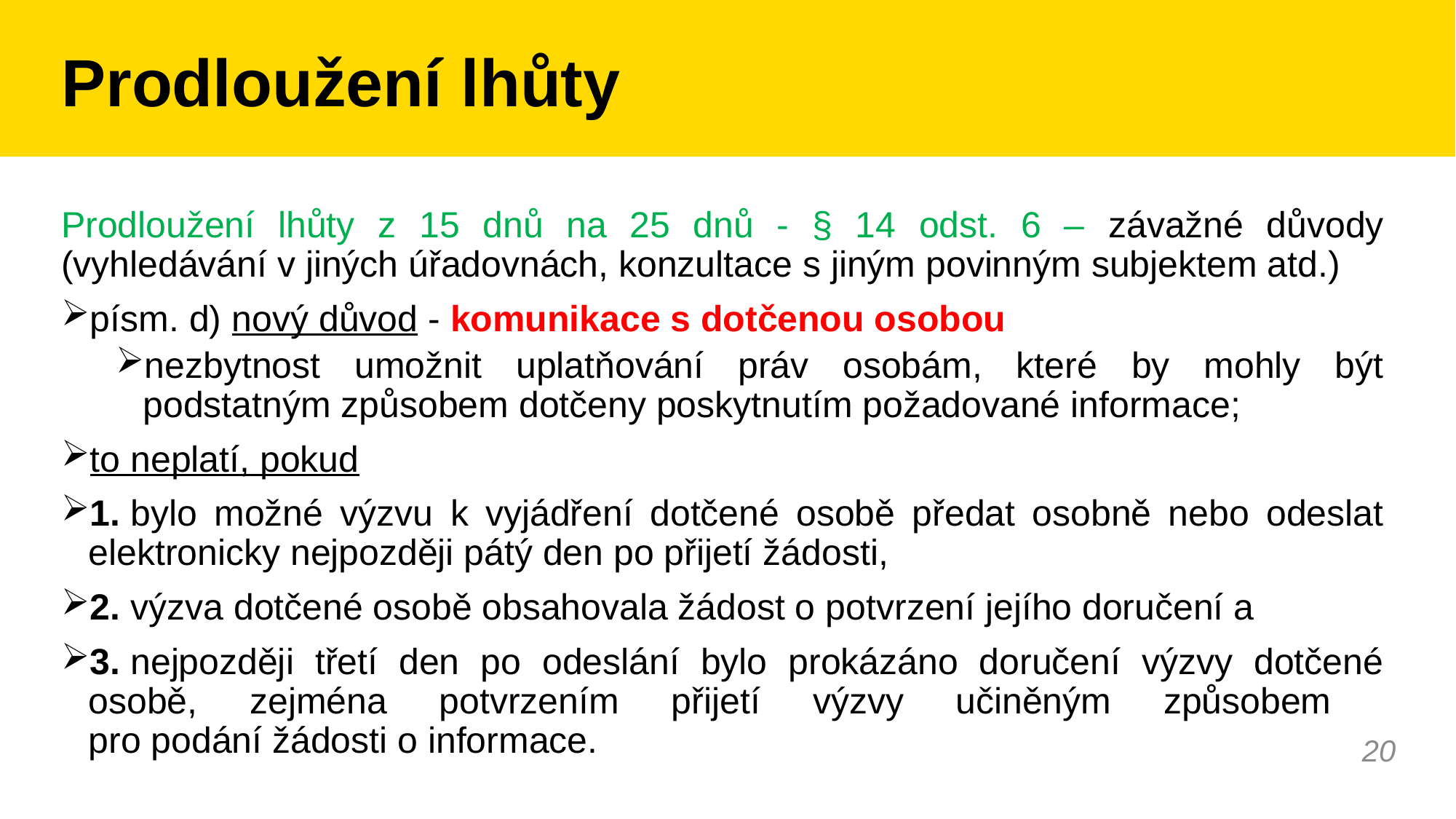

# Prodloužení lhůty
Prodloužení lhůty z 15 dnů na 25 dnů - § 14 odst. 6 – závažné důvody (vyhledávání v jiných úřadovnách, konzultace s jiným povinným subjektem atd.)
písm. d) nový důvod - komunikace s dotčenou osobou
nezbytnost umožnit uplatňování práv osobám, které by mohly být podstatným způsobem dotčeny poskytnutím požadované informace;
to neplatí, pokud
1. bylo možné výzvu k vyjádření dotčené osobě předat osobně nebo odeslat elektronicky nejpozději pátý den po přijetí žádosti,
2. výzva dotčené osobě obsahovala žádost o potvrzení jejího doručení a
3. nejpozději třetí den po odeslání bylo prokázáno doručení výzvy dotčené osobě, zejména potvrzením přijetí výzvy učiněným způsobem
pro podání žádosti o informace.

20